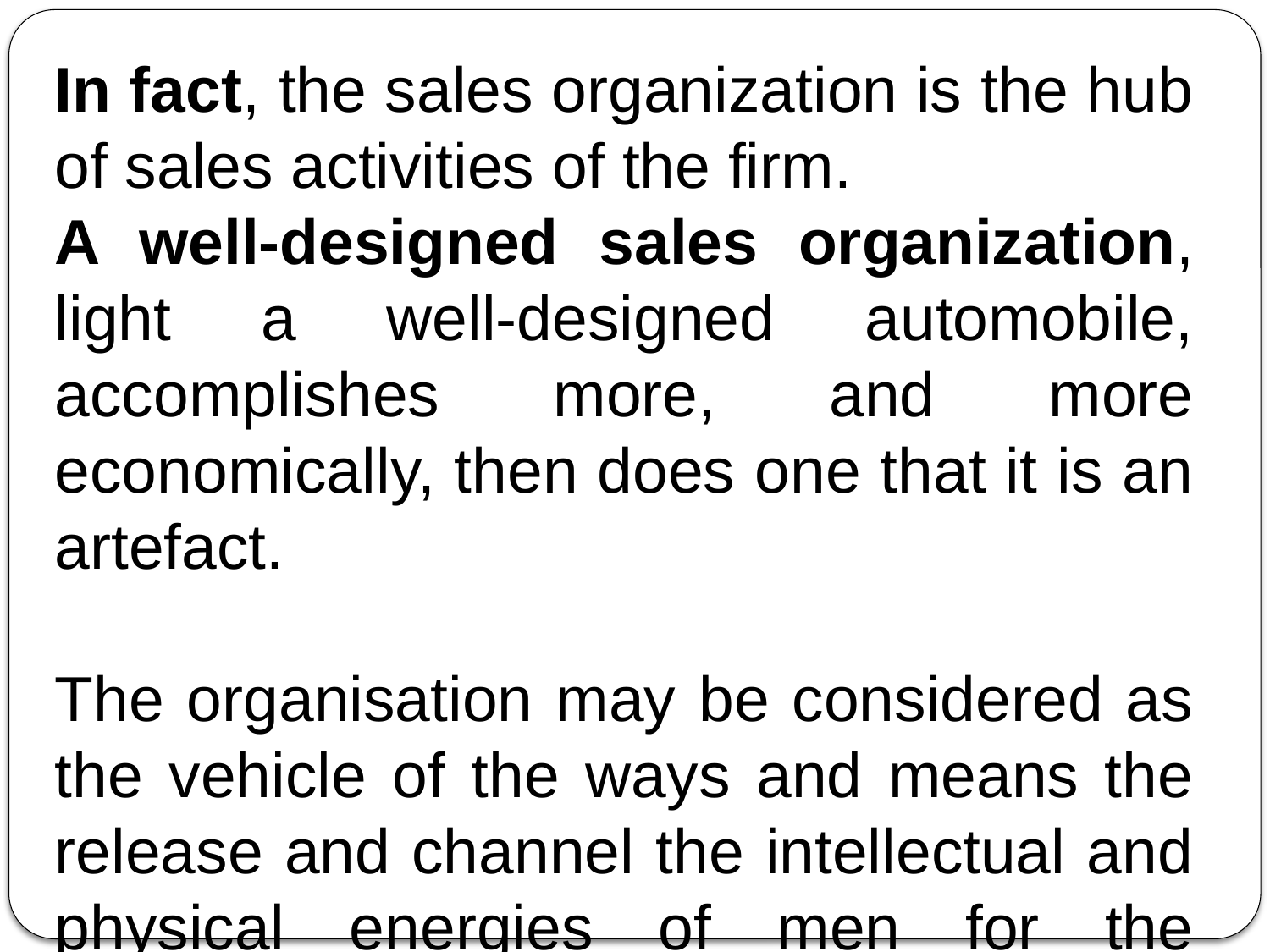

In fact, the sales organization is the hub of sales activities of the firm.
A well-designed sales organization, light a well-designed automobile, accomplishes more, and more economically, then does one that it is an artefact.

The organisation may be considered as the vehicle of the ways and means the release and channel the intellectual and physical energies of men for the achievement of desired goals or results